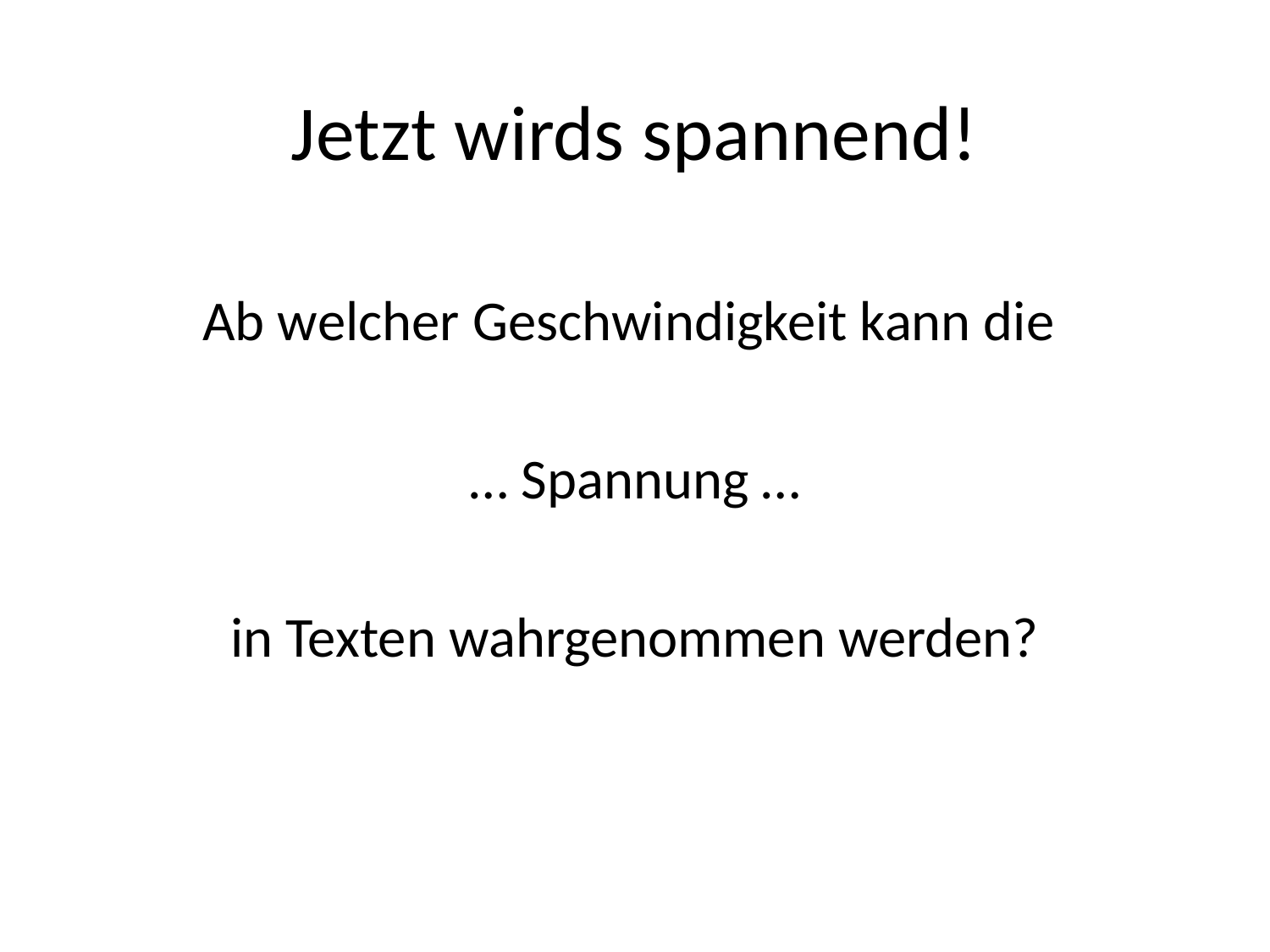

# Jetzt wirds spannend!

Ab welcher Geschwindigkeit kann die

… Spannung …

in Texten wahrgenommen werden?